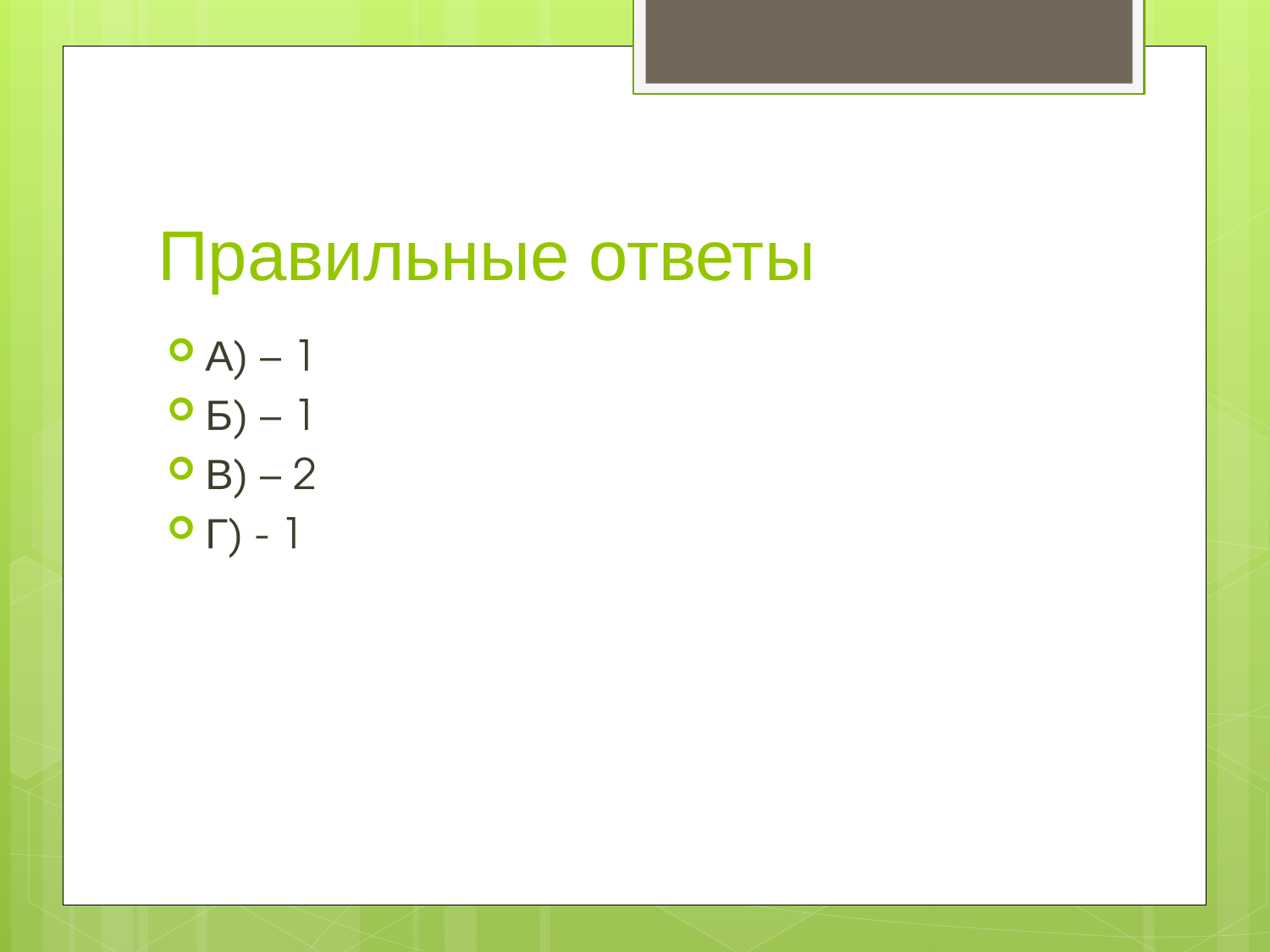

# Правильные ответы
А) – 1
Б) – 1
В) – 2
Г) - 1